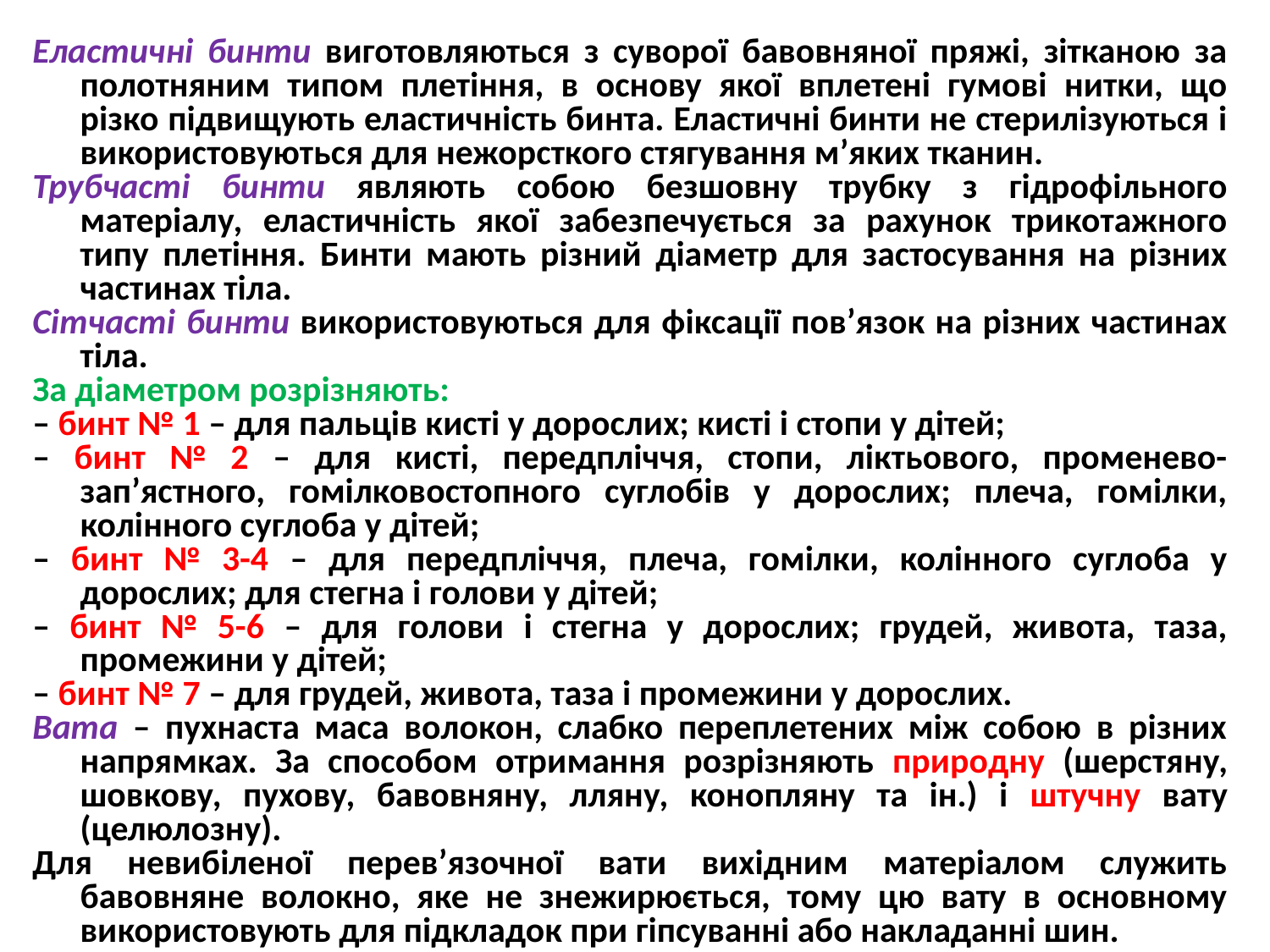

Еластичні бинти виготовляються з суворої бавовняної пряжі, зітканою за полотняним типом плетіння, в основу якої вплетені гумові нитки, що різко підвищують еластичність бинта. Еластичні бинти не стерилізуються і використовуються для нежорсткого стягування м’яких тканин.
Трубчасті бинти являють собою безшовну трубку з гідрофільного матеріалу, еластичність якої забезпечується за рахунок трикотажного типу плетіння. Бинти мають різний діаметр для застосування на різних частинах тіла.
Сітчасті бинти використовуються для фіксації пов’язок на різних частинах тіла.
За діаметром розрізняють:
– бинт № 1 – для пальців кисті у дорослих; кисті і стопи у дітей;
– бинт № 2 – для кисті, передпліччя, стопи, ліктьового, променево-зап’ястного, гомілковостопного суглобів у дорослих; плеча, гомілки, колінного суглоба у дітей;
– бинт № 3-4 – для передпліччя, плеча, гомілки, колінного суглоба у дорослих; для стегна і голови у дітей;
– бинт № 5-6 – для голови і стегна у дорослих; грудей, живота, таза, промежини у дітей;
– бинт № 7 – для грудей, живота, таза і промежини у дорослих.
Вата – пухнаста маса волокон, слабко переплетених між собою в різних напрямках. За способом отримання розрізняють природну (шерстяну, шовкову, пухову, бавовняну, лляну, конопляну та ін.) і штучну вату (целюлозну).
Для невибіленої перев’язочної вати вихідним матеріалом служить бавовняне волокно, яке не знежирюється, тому цю вату в основному використовують для підкладок при гіпсуванні або накладанні шин.